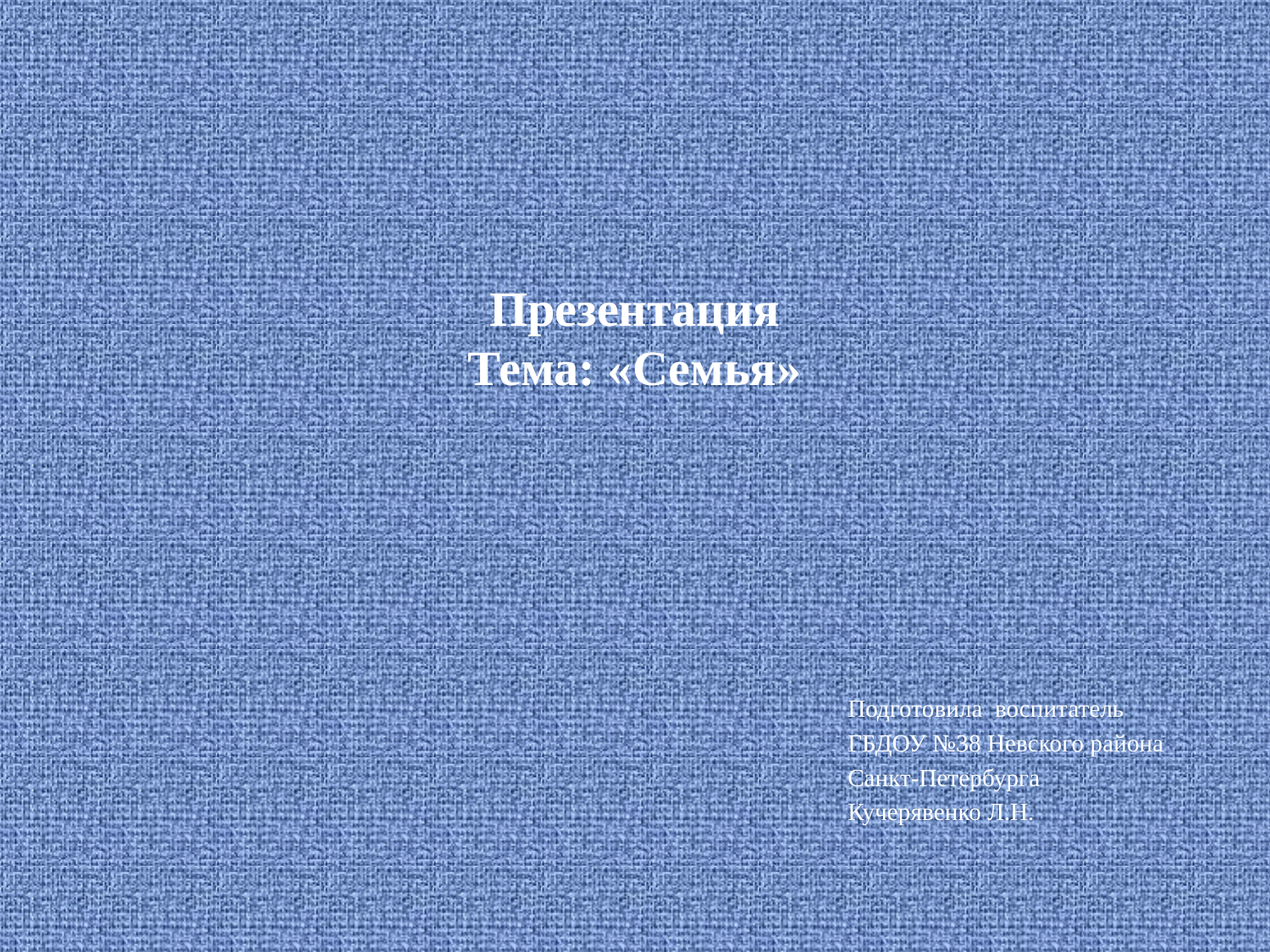

# Презентация Тема: «Семья»
Подготовила  воспитатель
ГБДОУ №38 Невского района
Санкт-Петербурга
Кучерявенко Л.Н.